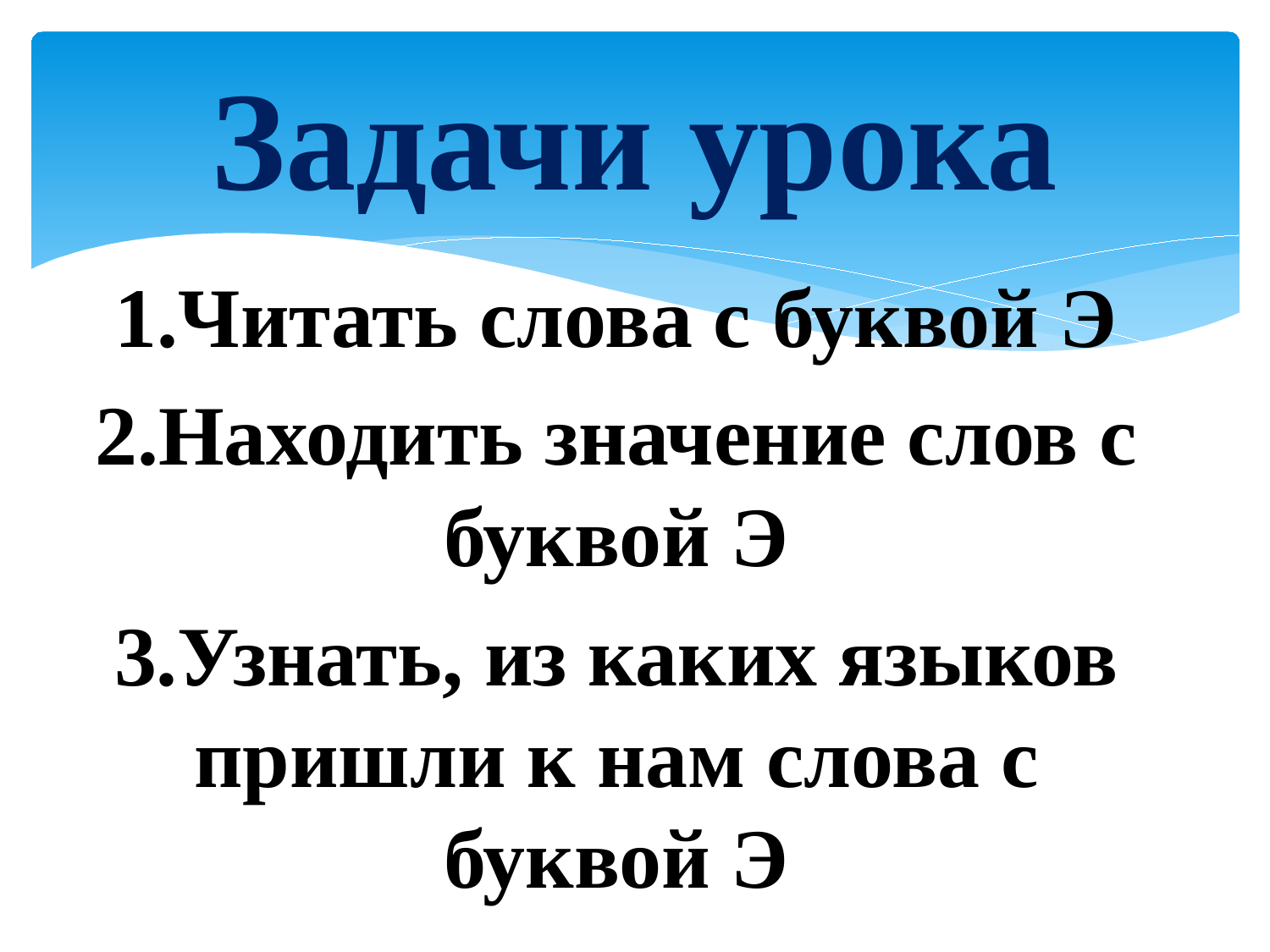

# Задачи урока
1.Читать слова с буквой Э
2.Находить значение слов с буквой Э
3.Узнать, из каких языков пришли к нам слова с буквой Э